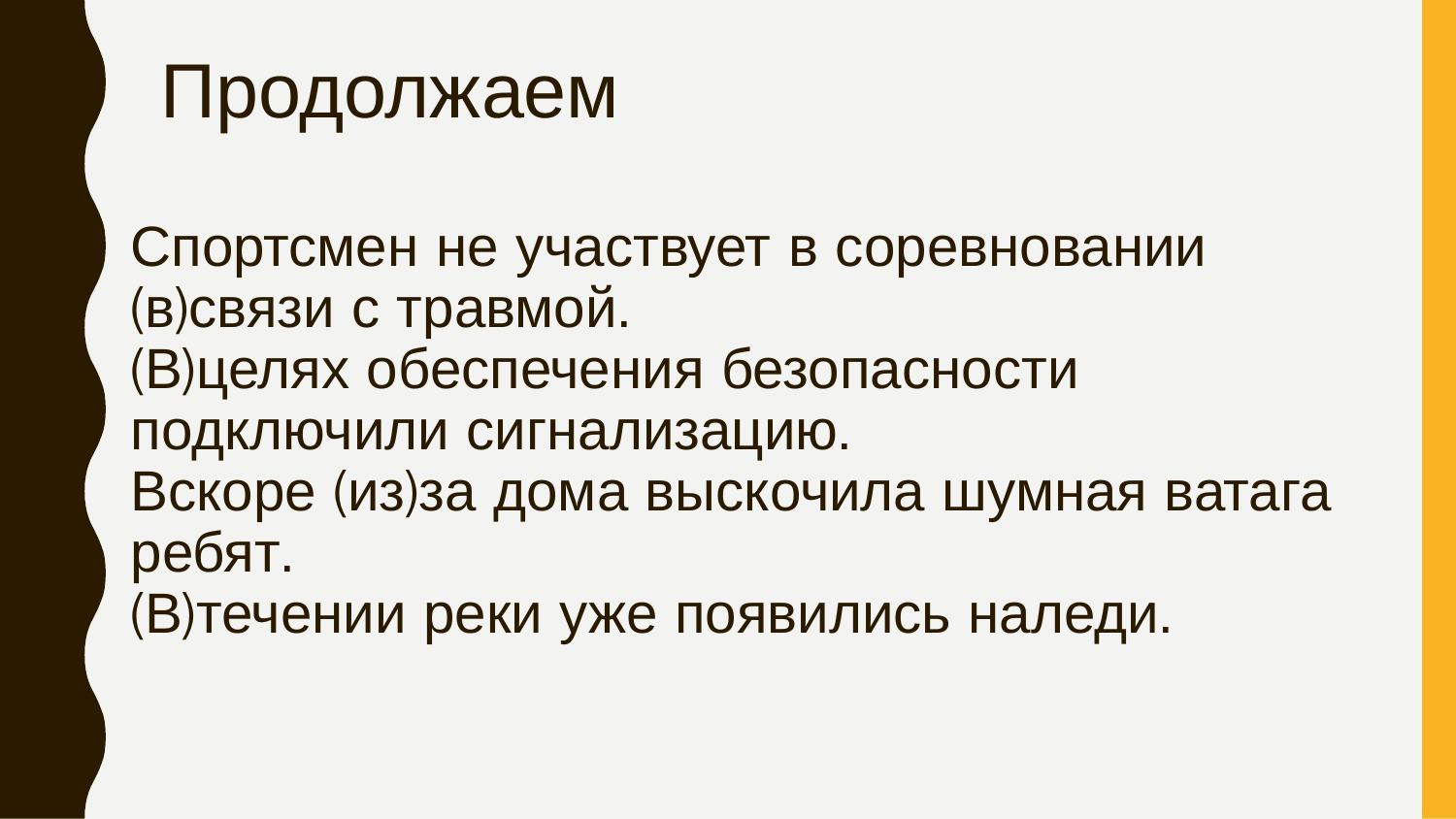

# Продолжаем

Спортсмен не участвует в соревновании (в)связи с травмой.
(В)целях обеспечения безопасности подключили сигнализацию.
Вскоре (из)за дома выскочила шумная ватага ребят.
(В)течении реки уже появились наледи.